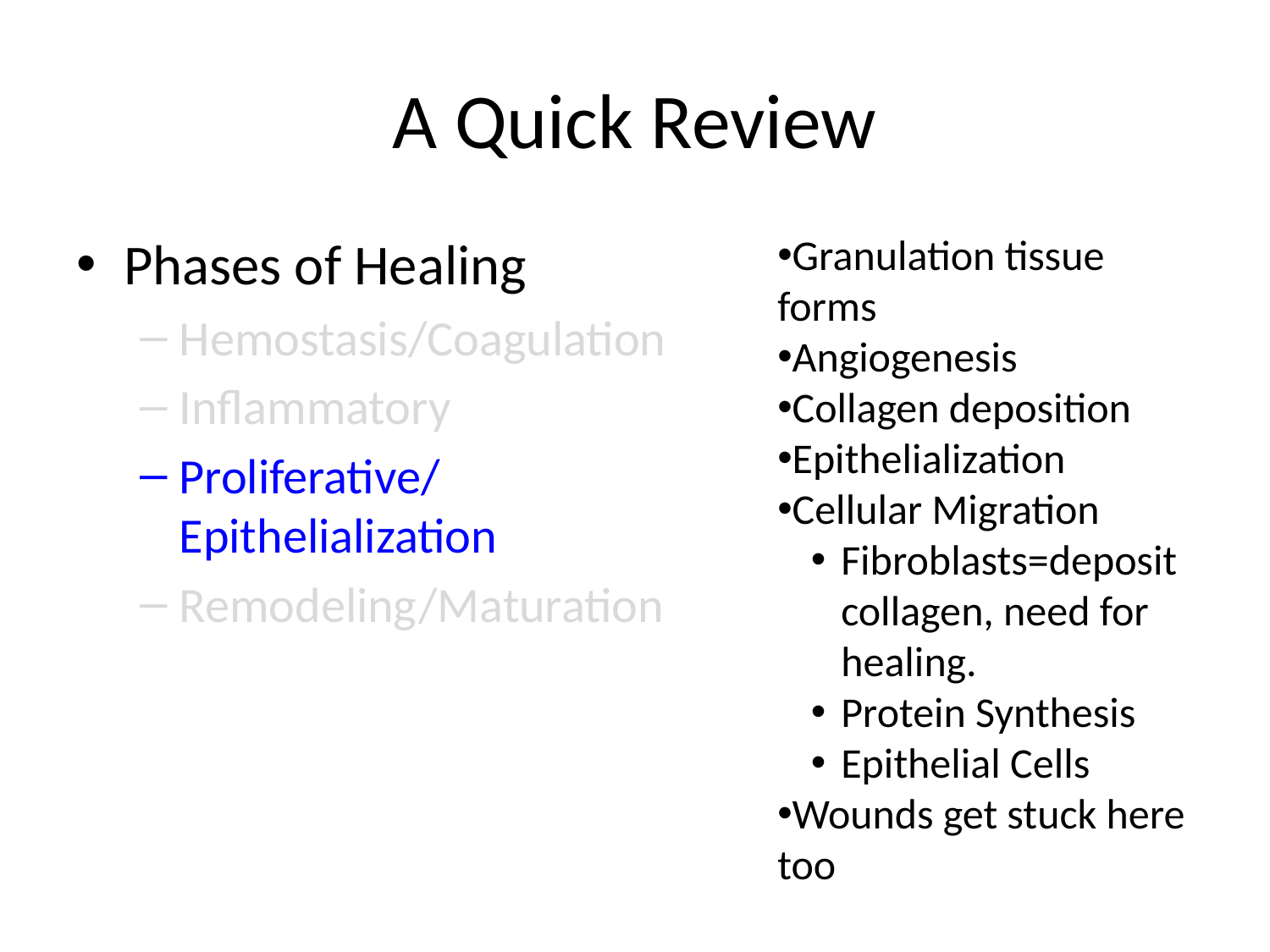

# A Quick Review
Phases of Healing
Hemostasis/Coagulation
Inflammatory
Proliferative/Epithelialization
Remodeling/Maturation
Granulation tissue forms
Angiogenesis
Collagen deposition
Epithelialization
Cellular Migration
Fibroblasts=deposit collagen, need for healing.
Protein Synthesis
Epithelial Cells
Wounds get stuck here too